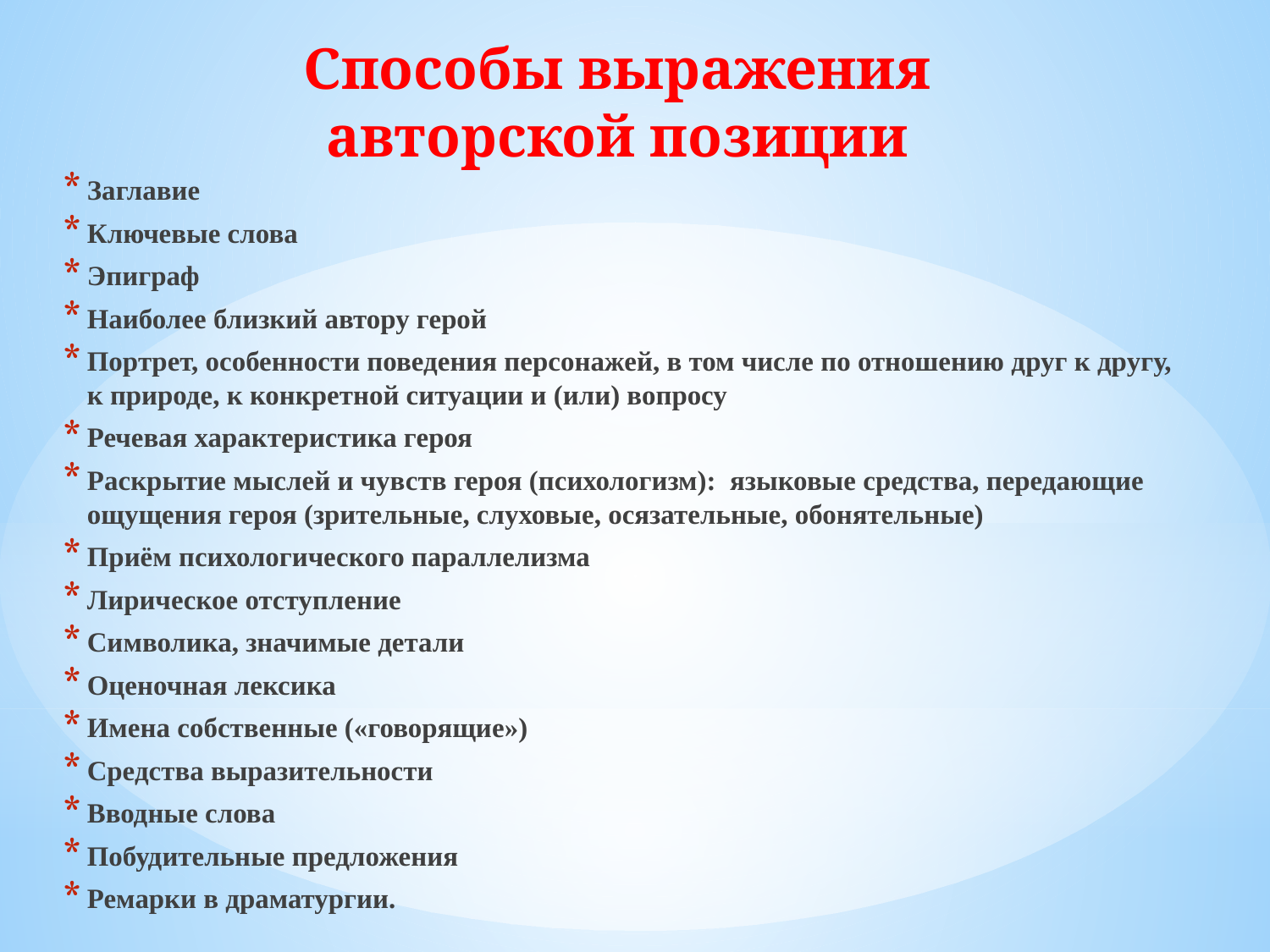

# Способы выражения авторской позиции
Заглавие
Ключевые слова
Эпиграф
Наиболее близкий автору герой
Портрет, особенности поведения персонажей, в том числе по отношению друг к другу, к природе, к конкретной ситуации и (или) вопросу
Речевая характеристика героя
Раскрытие мыслей и чувств героя (психологизм):  языковые средства, передающие ощущения героя (зрительные, слуховые, осязательные, обонятельные)
Приём психологического параллелизма
Лирическое отступление
Символика, значимые детали
Оценочная лексика
Имена собственные («говорящие»)
Средства выразительности
Вводные слова
Побудительные предложения
Ремарки в драматургии.